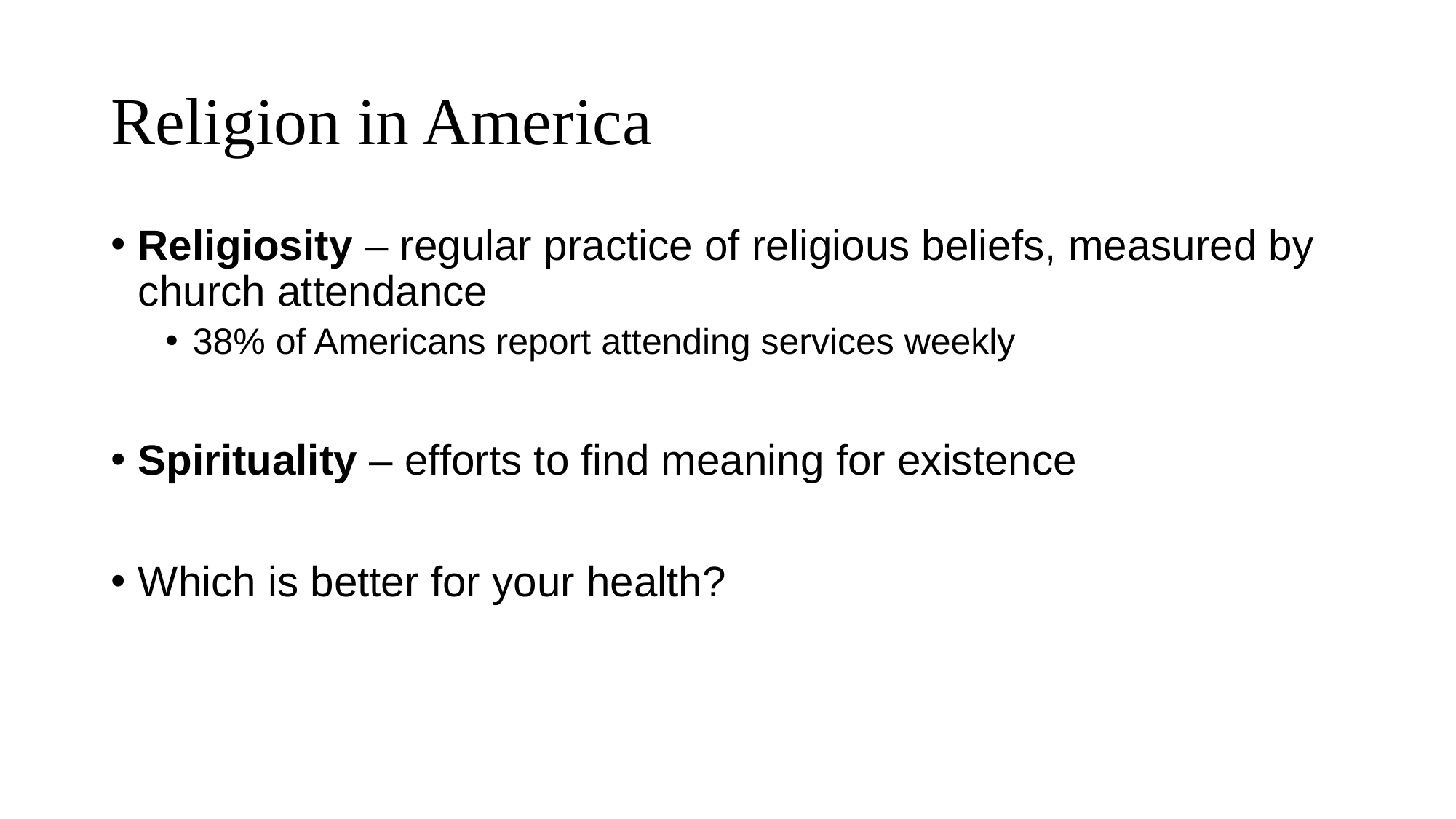

# Religion in America
Religiosity – regular practice of religious beliefs, measured by church attendance
38% of Americans report attending services weekly

Spirituality – efforts to find meaning for existence

Which is better for your health?